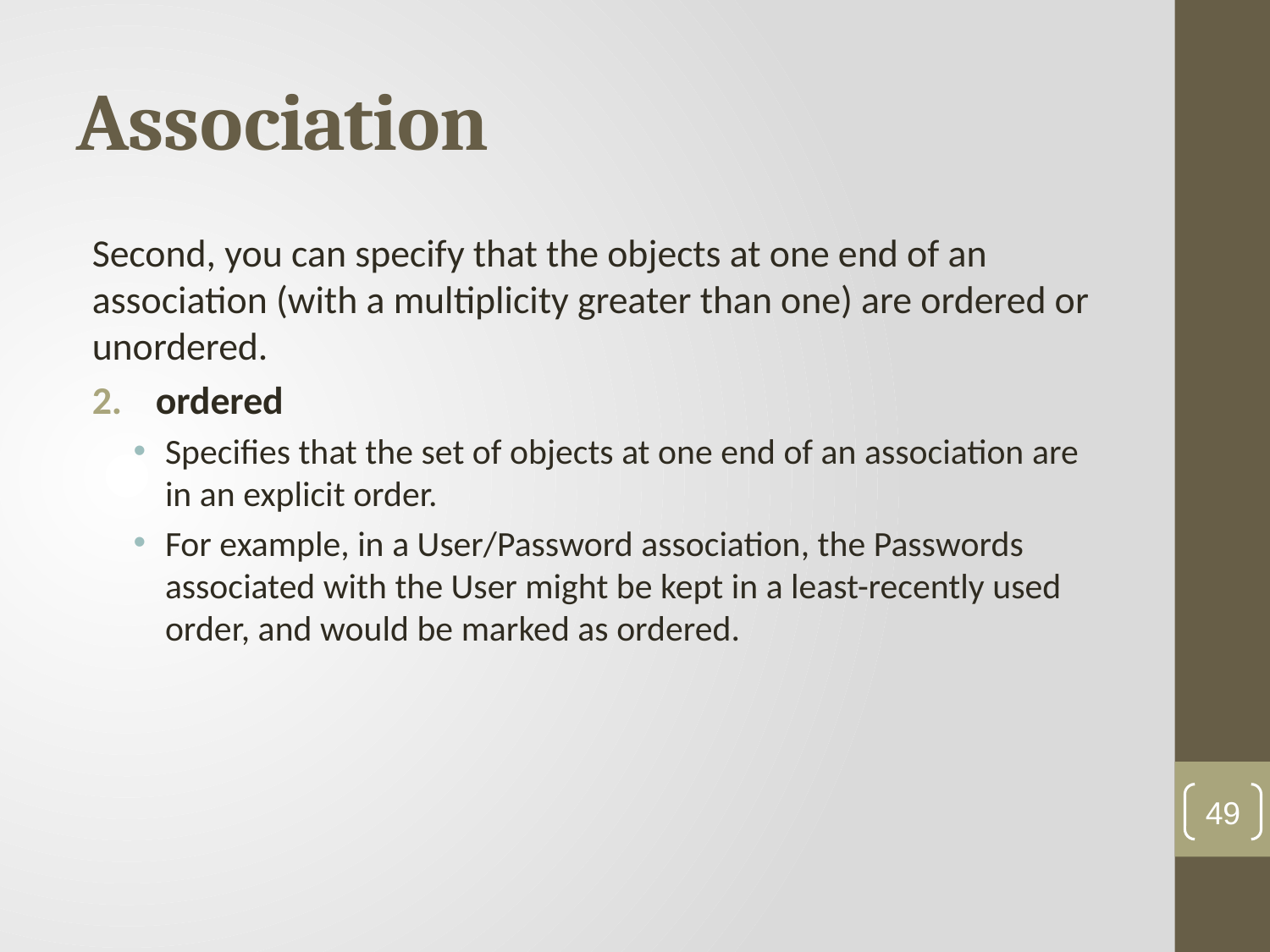

# Association
Second, you can specify that the objects at one end of an association (with a multiplicity greater than one) are ordered or unordered.
ordered
Specifies that the set of objects at one end of an association are in an explicit order.
For example, in a User/Password association, the Passwords associated with the User might be kept in a least-recently used order, and would be marked as ordered.

49